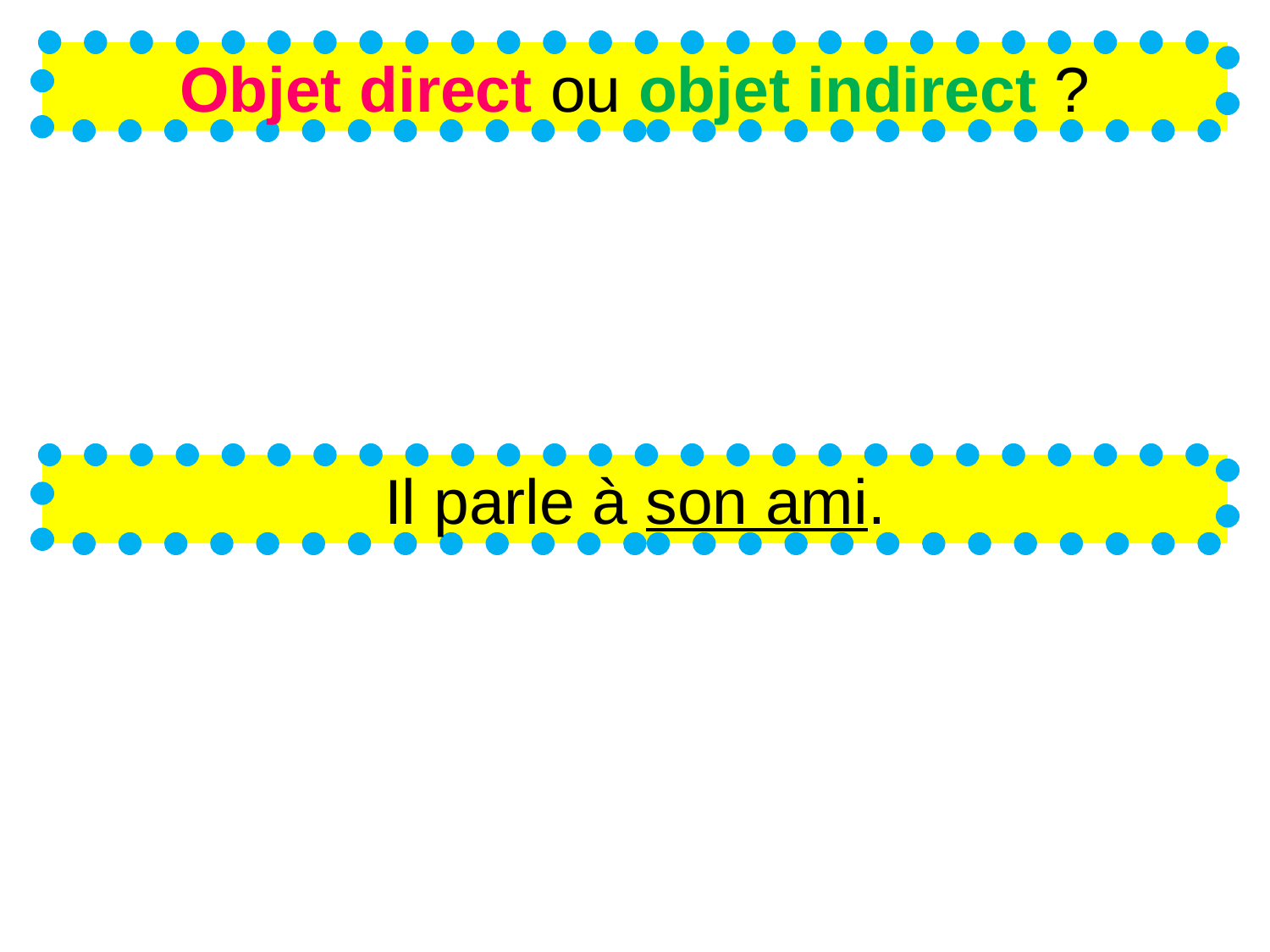

Objet direct ou objet indirect ?
Il parle à son ami.